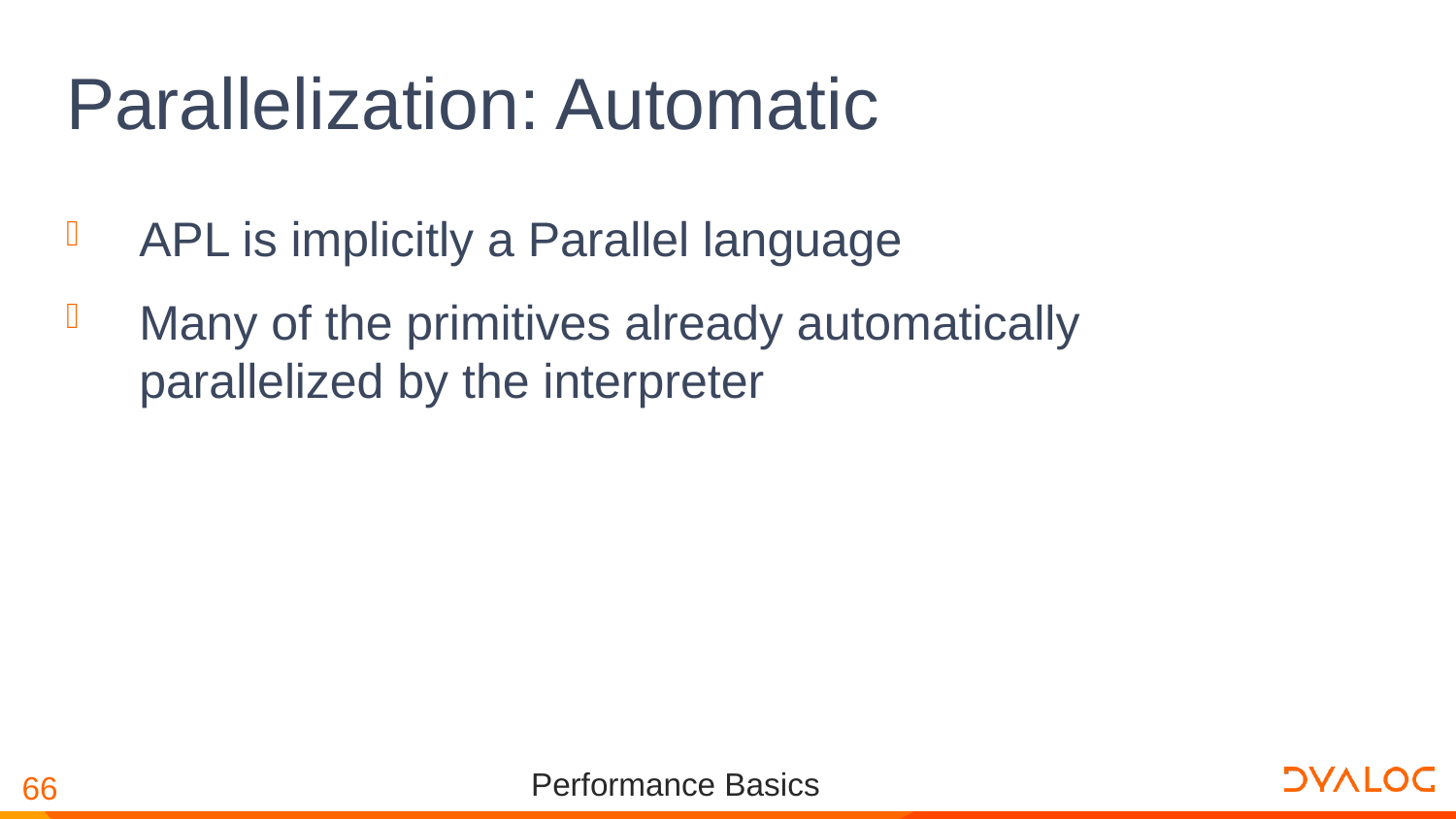

# Parallelization: Automatic
APL is implicitly a Parallel language
Many of the primitives already automatically parallelized by the interpreter